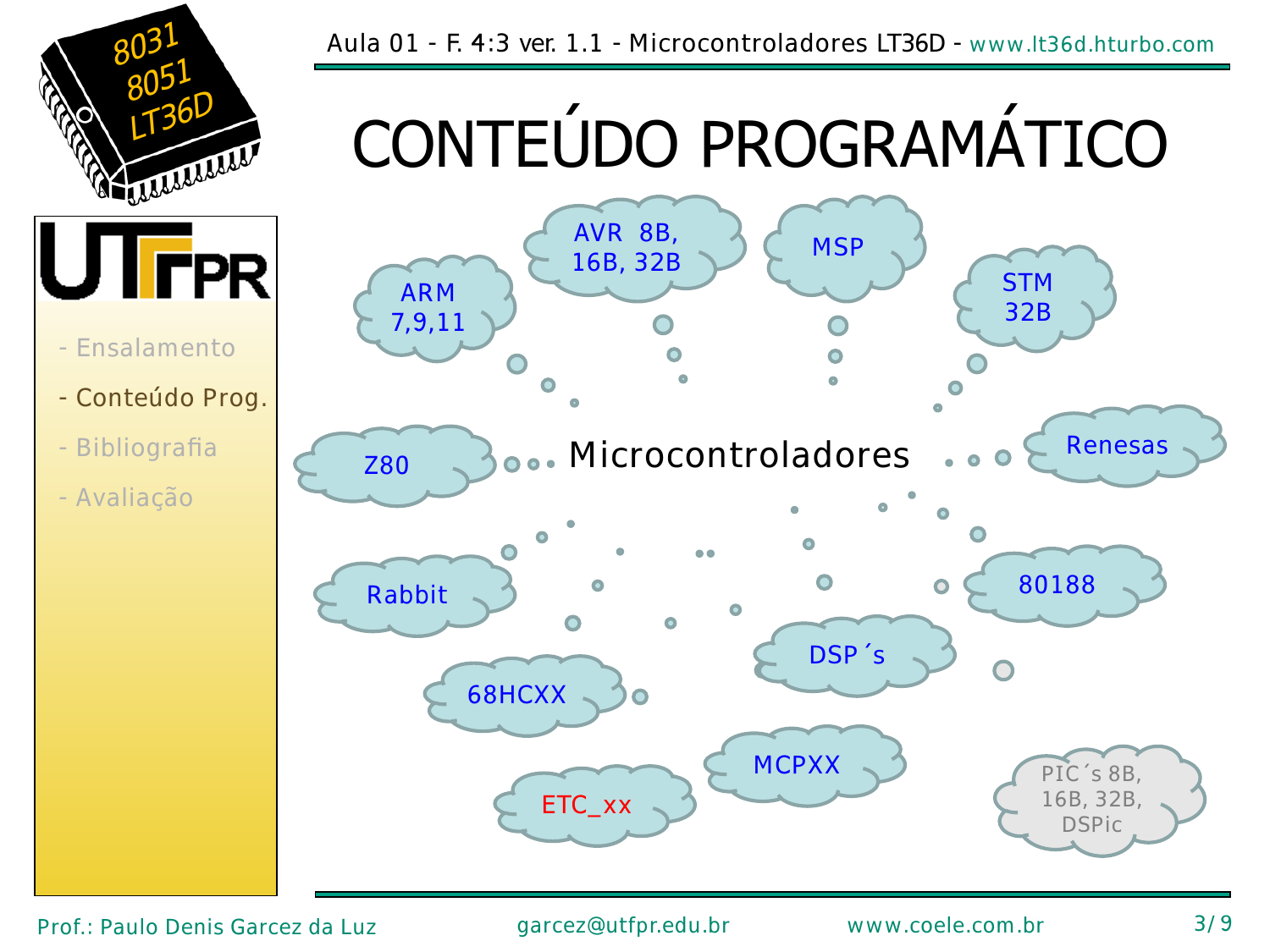

CONTEÚDO PROGRAMÁTICO
AVR  8B, 16B, 32B
MSP

STM 32B
ARM 7,9,11
- Ensalamento
- Conteúdo Prog.
Renesas
- Bibliografia
Z80
Microcontroladores
- Avaliação
80188
Rabbit
DSP´s
68HCXX
MCPXX
PIC´s 8B, 16B, 32B, DSPic
ETC_xx
3/9